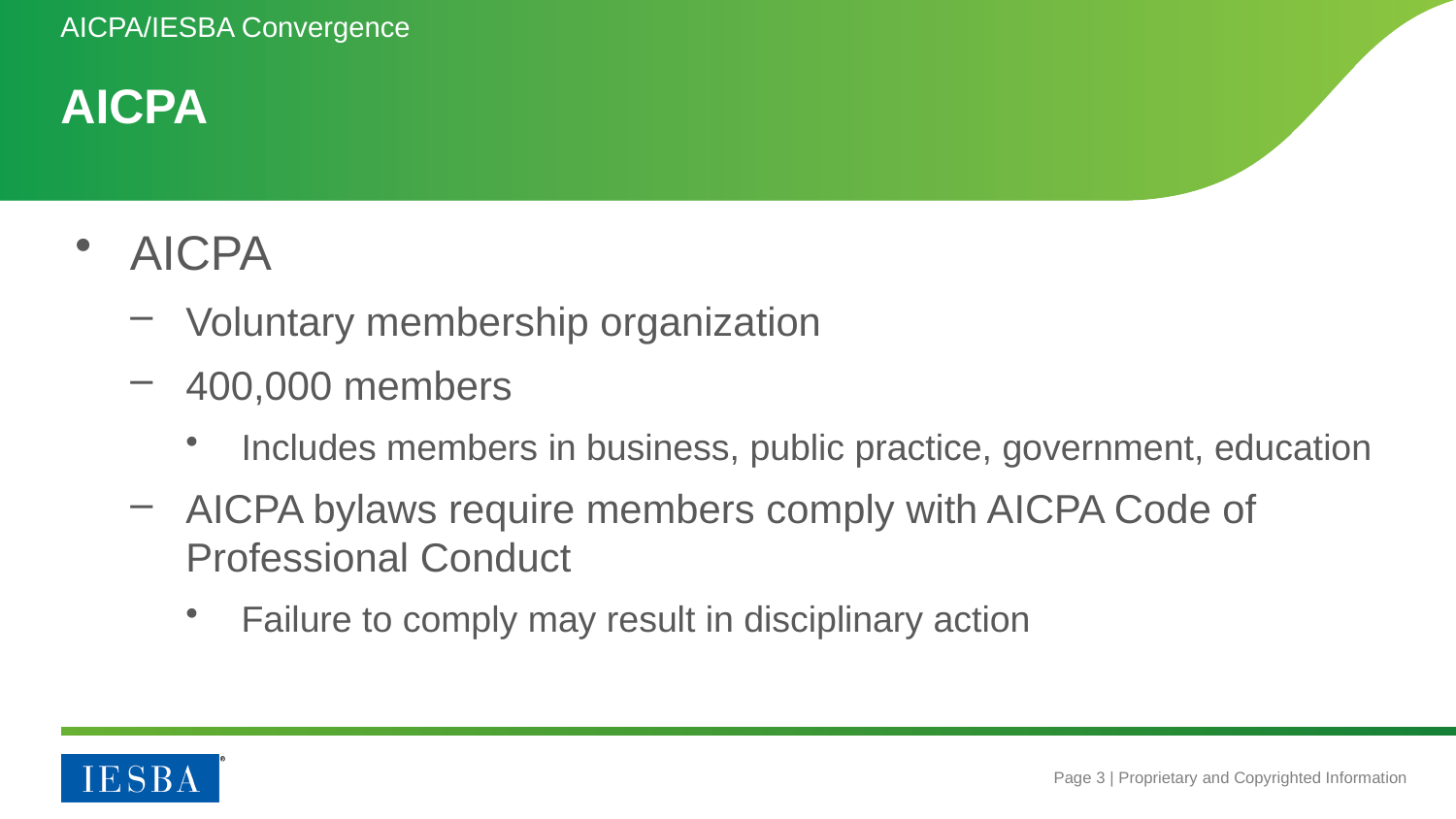

AICPA/IESBA Convergence

# AICPA
AICPA
Voluntary membership organization
400,000 members
Includes members in business, public practice, government, education
AICPA bylaws require members comply with AICPA Code of Professional Conduct
Failure to comply may result in disciplinary action